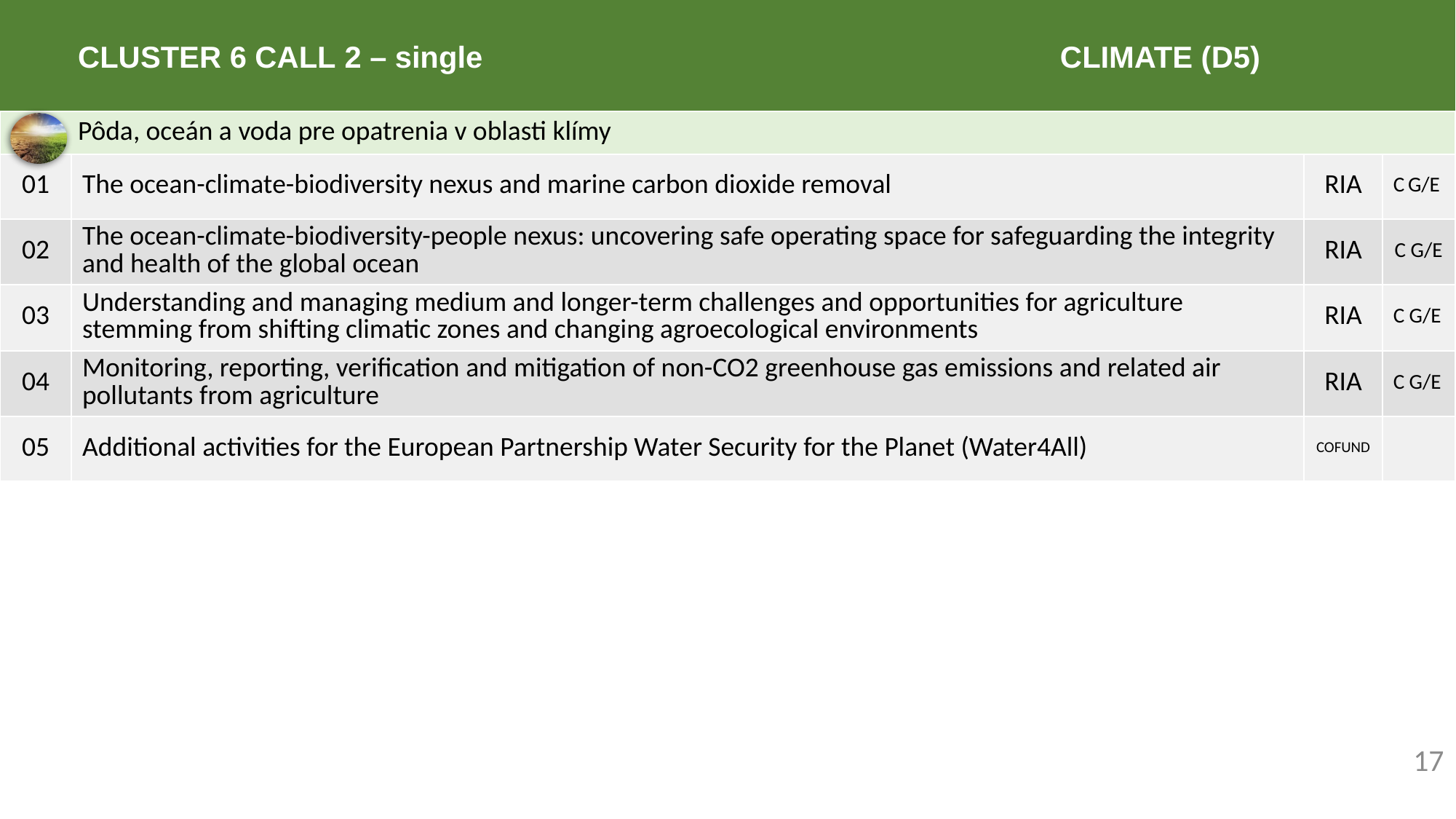

# Cluster 6 Call 2 – single  					        CLIMATE (D5)
| Pôda, oceán a voda pre opatrenia v oblasti klímy |  |  |  |
| --- | --- | --- | --- |
| 01 | The ocean-climate-biodiversity nexus and marine carbon dioxide removal | RIA | C G/E |
| 02 | The ocean-climate-biodiversity-people nexus: uncovering safe operating space for safeguarding the integrity and health of the global ocean | RIA | C G/E |
| 03 | Understanding and managing medium and longer-term challenges and opportunities for agriculture stemming from shifting climatic zones and changing agroecological environments | RIA | C G/E |
| 04 | Monitoring, reporting, verification and mitigation of non-CO2 greenhouse gas emissions and related air pollutants from agriculture | RIA | C G/E |
| 05 | Additional activities for the European Partnership Water Security for the Planet (Water4All) | COFUND |  |

17